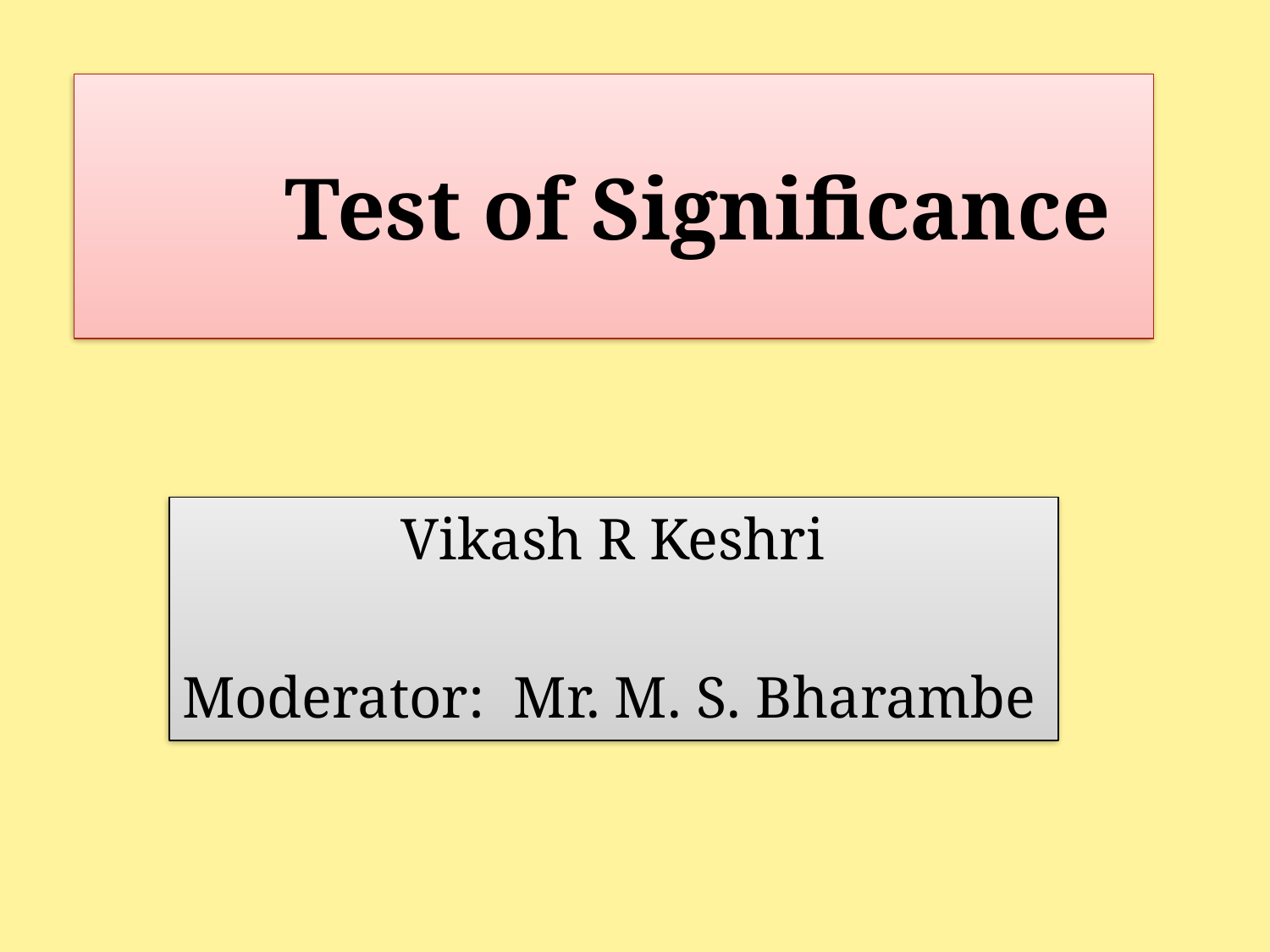

# Test of Significance
               Vikash R Keshri

Moderator:  Mr. M. S. Bharambe